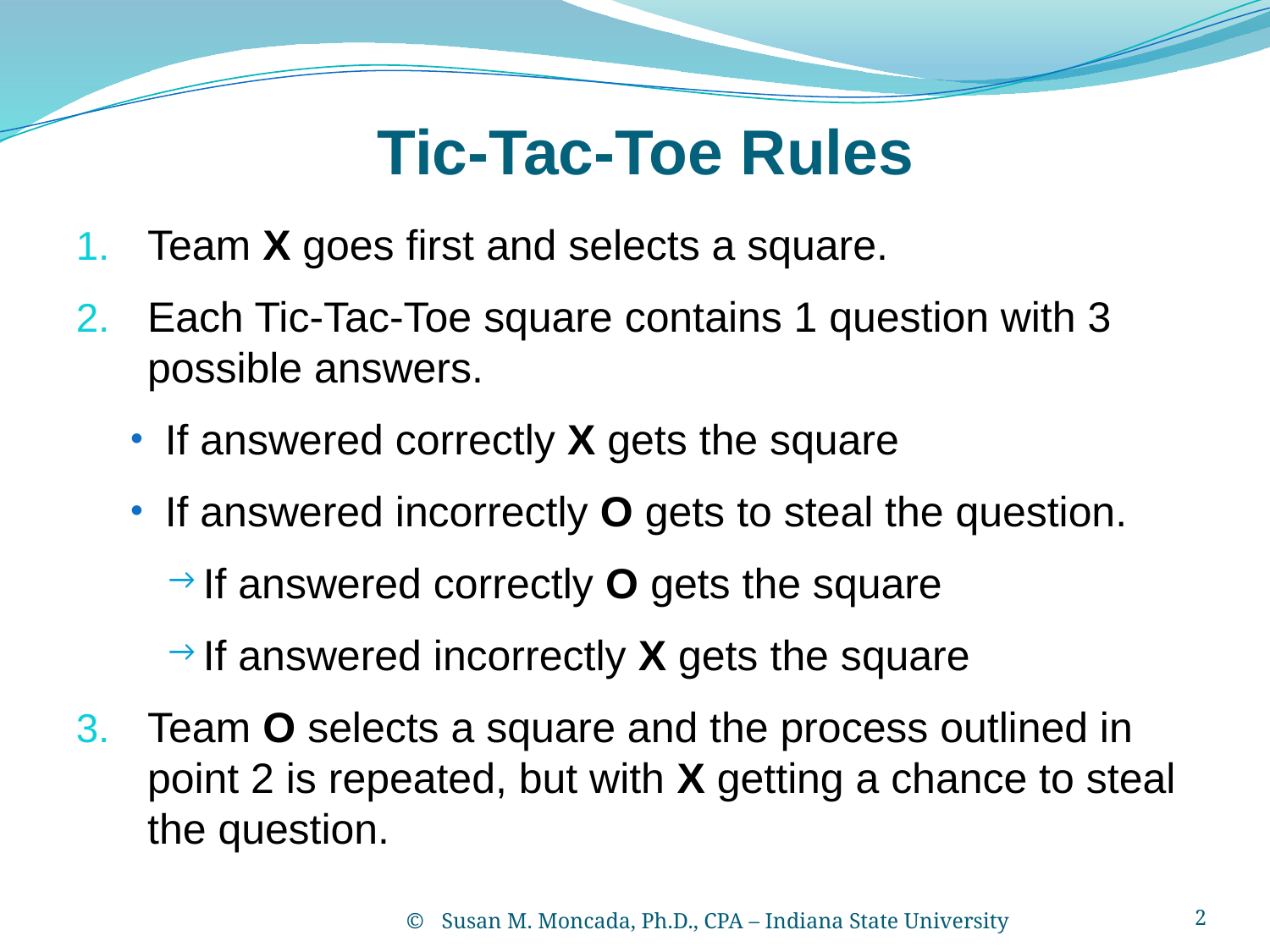

# Tic-Tac-Toe Rules
Team X goes first and selects a square.
Each Tic-Tac-Toe square contains 1 question with 3 possible answers.
If answered correctly X gets the square
If answered incorrectly O gets to steal the question.
If answered correctly O gets the square
If answered incorrectly X gets the square
Team O selects a square and the process outlined in point 2 is repeated, but with X getting a chance to steal the question.

 Susan M. Moncada, Ph.D., CPA – Indiana State University
2